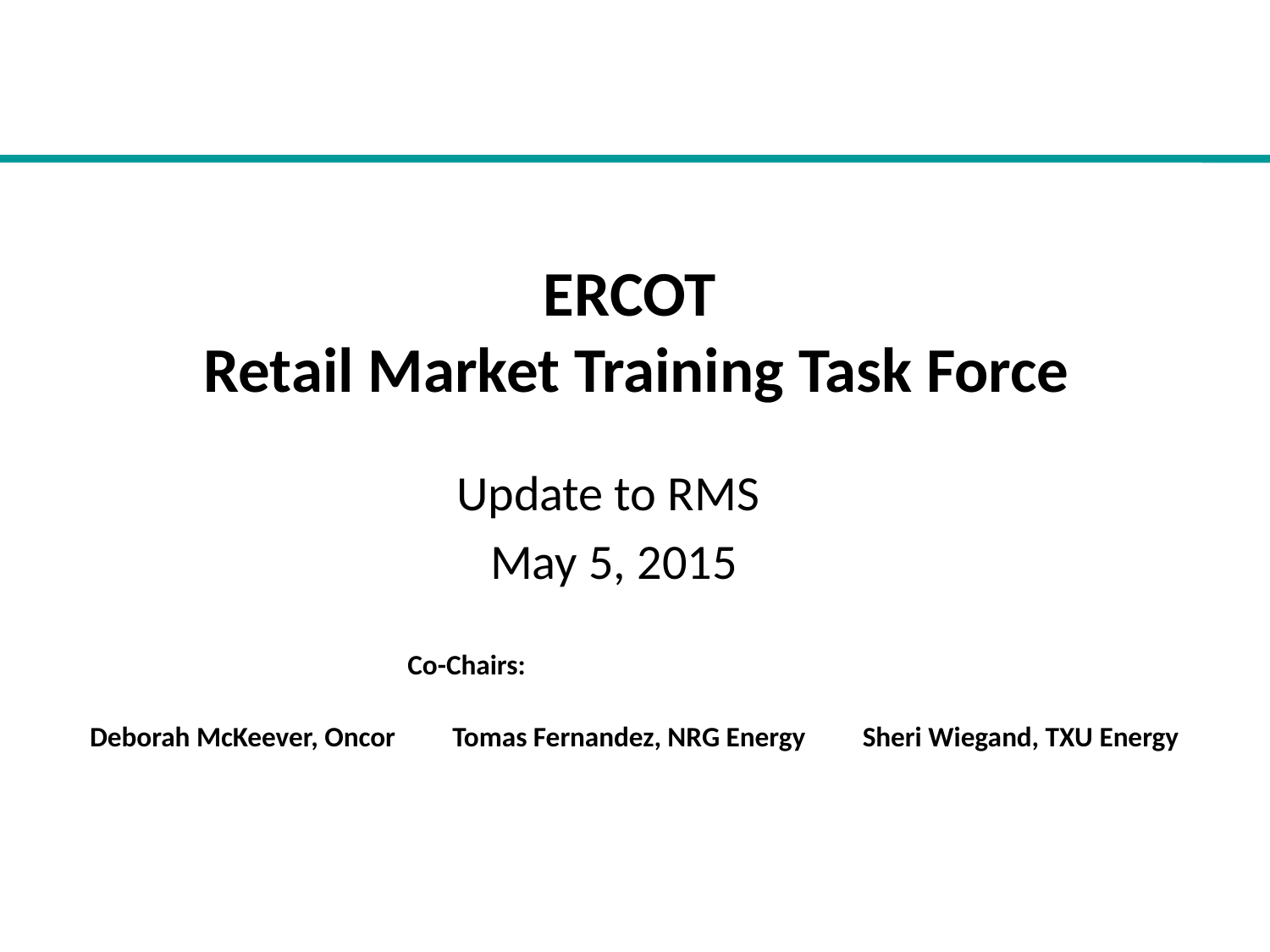

# ERCOT Retail Market Training Task Force
Update to RMS
May 5, 2015
 Co-Chairs:

Deborah McKeever, Oncor         Tomas Fernandez, NRG Energy         Sheri Wiegand, TXU Energy